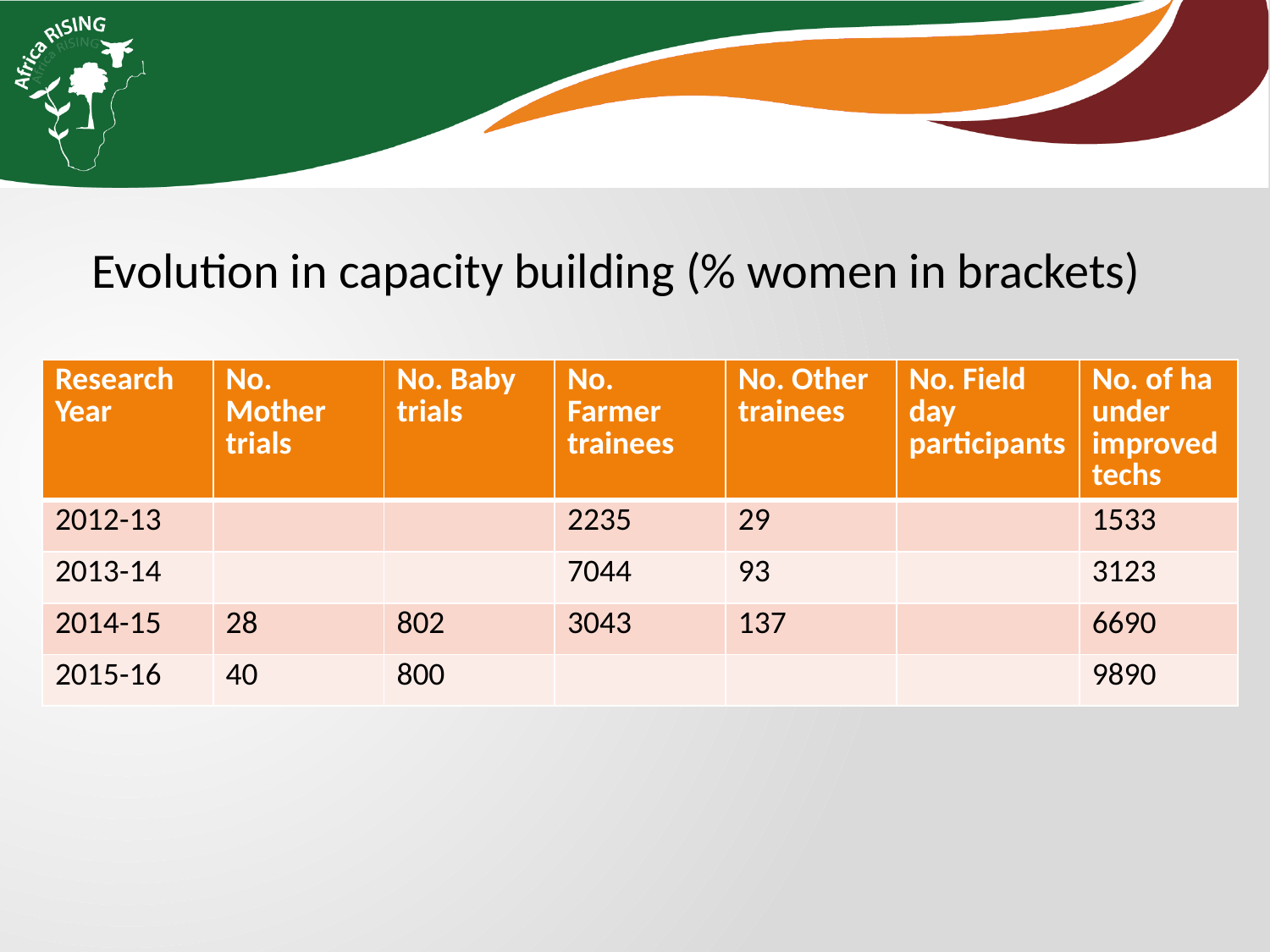

Evolution in capacity building (% women in brackets)
| Research Year | No. Mother trials | No. Baby trials | No. Farmer trainees | No. Other trainees | No. Field day participants | No. of ha under improved techs |
| --- | --- | --- | --- | --- | --- | --- |
| 2012-13 |  |  | 2235 | 29 |  | 1533 |
| 2013-14 |  |  | 7044 | 93 |  | 3123 |
| 2014-15 | 28 | 802 | 3043 | 137 |  | 6690 |
| 2015-16 | 40 | 800 |  |  |  | 9890 |